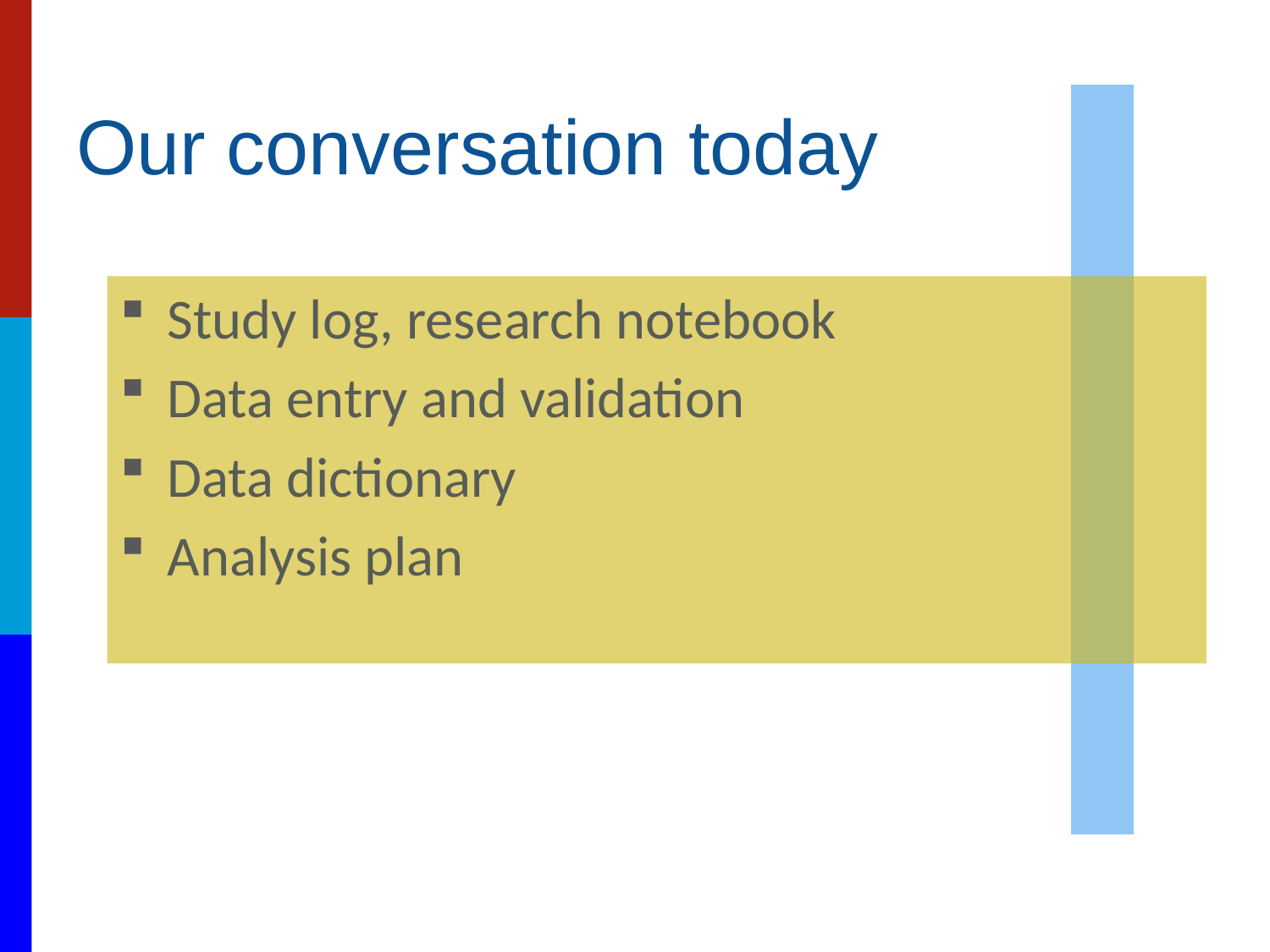

# Our conversation today

Study log, research notebook
Data entry and validation
Data dictionary
Analysis plan